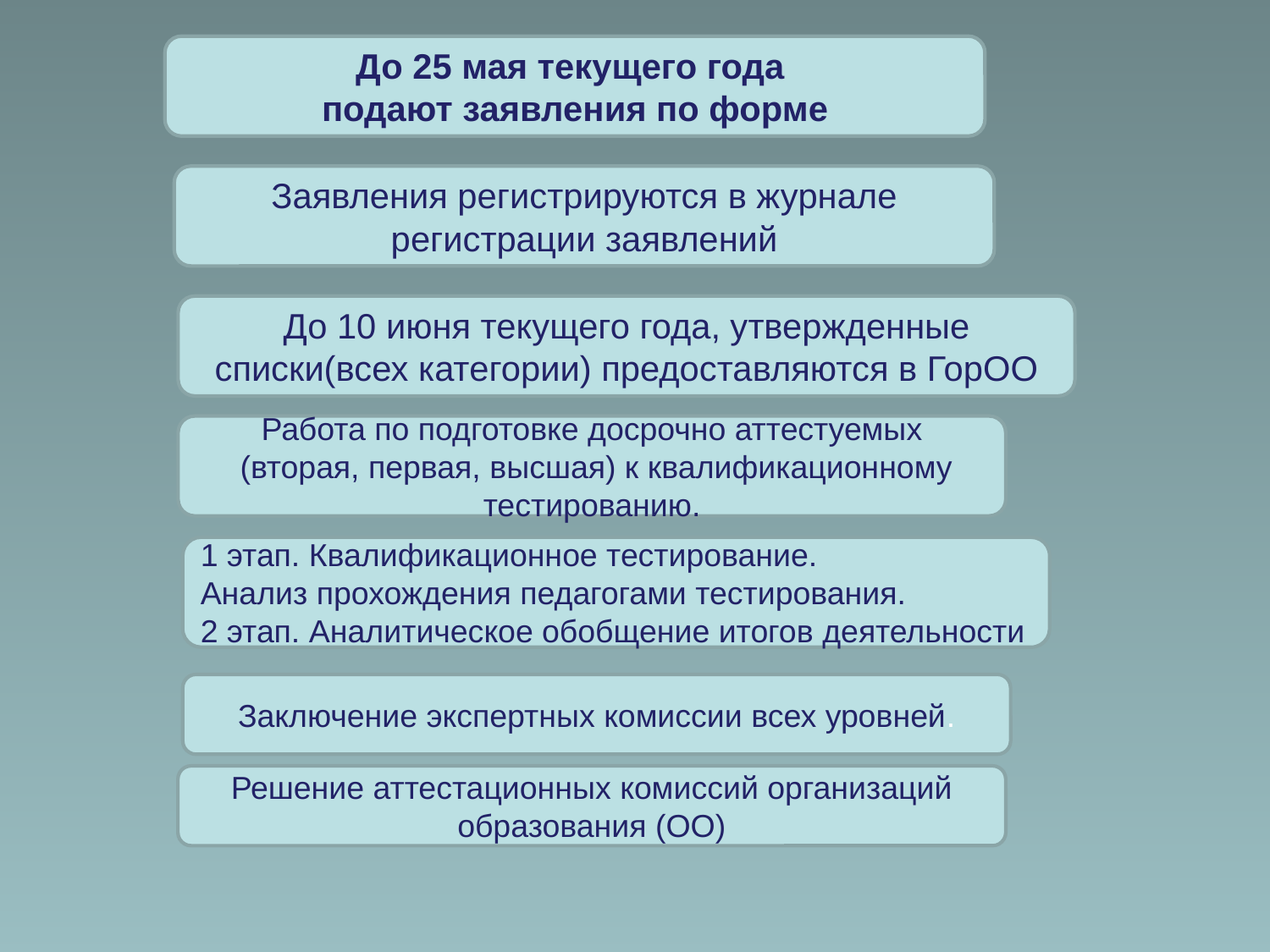

До 25 мая текущего года
подают заявления по форме
Заявления регистрируются в журнале регистрации заявлений
До 10 июня текущего года, утвержденные списки(всех категории) предоставляются в ГорОО
Работа по подготовке досрочно аттестуемых
 (вторая, первая, высшая) к квалификационному тестированию.
1 этап. Квалификационное тестирование.
Анализ прохождения педагогами тестирования.
2 этап. Аналитическое обобщение итогов деятельности
Заключение экспертных комиссии всех уровней.
Решение аттестационных комиссий организаций образования (ОО)